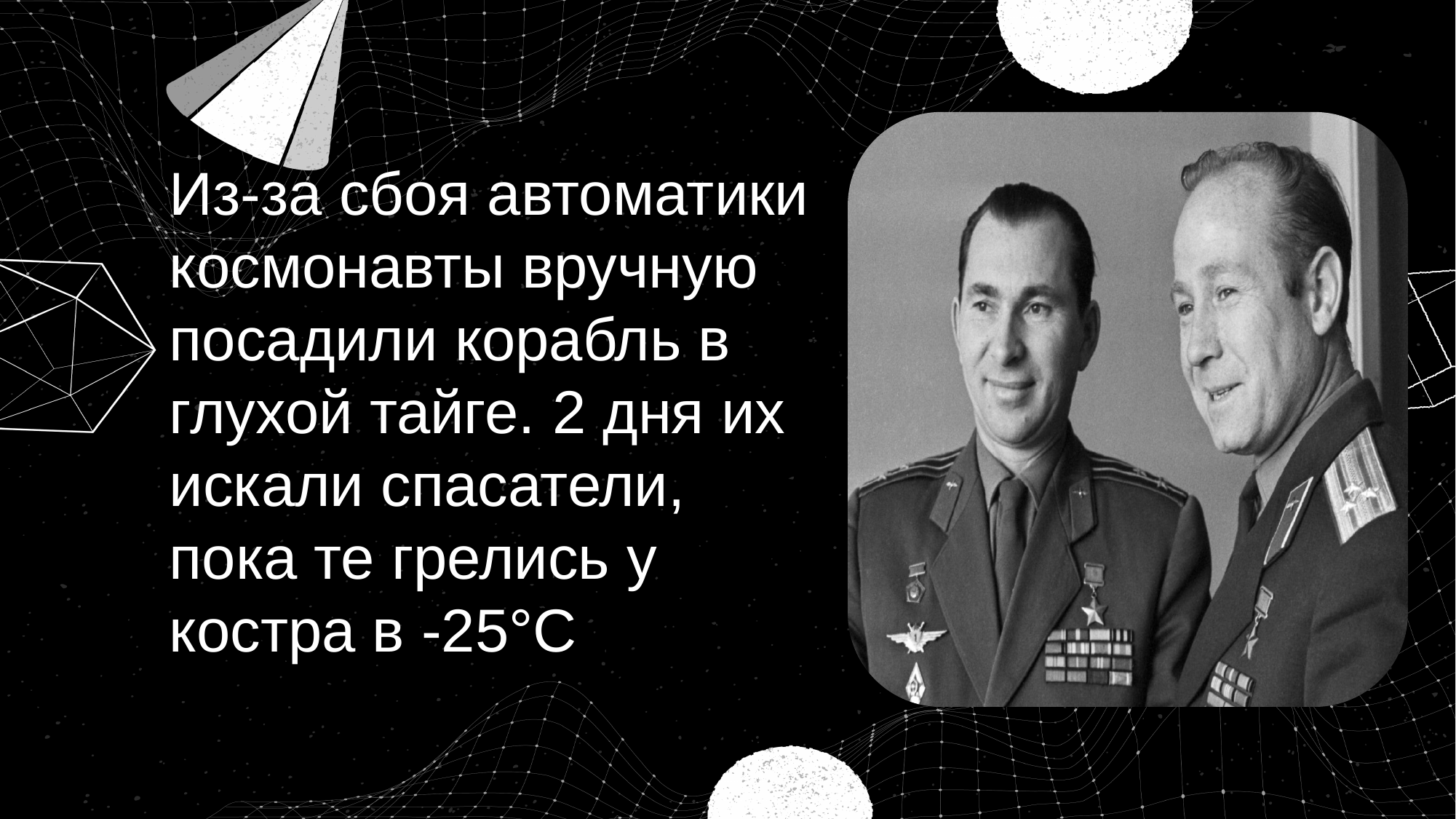

Из-за сбоя автоматики космонавты вручную посадили корабль в глухой тайге. 2 дня их искали спасатели, пока те грелись у костра в -25°C